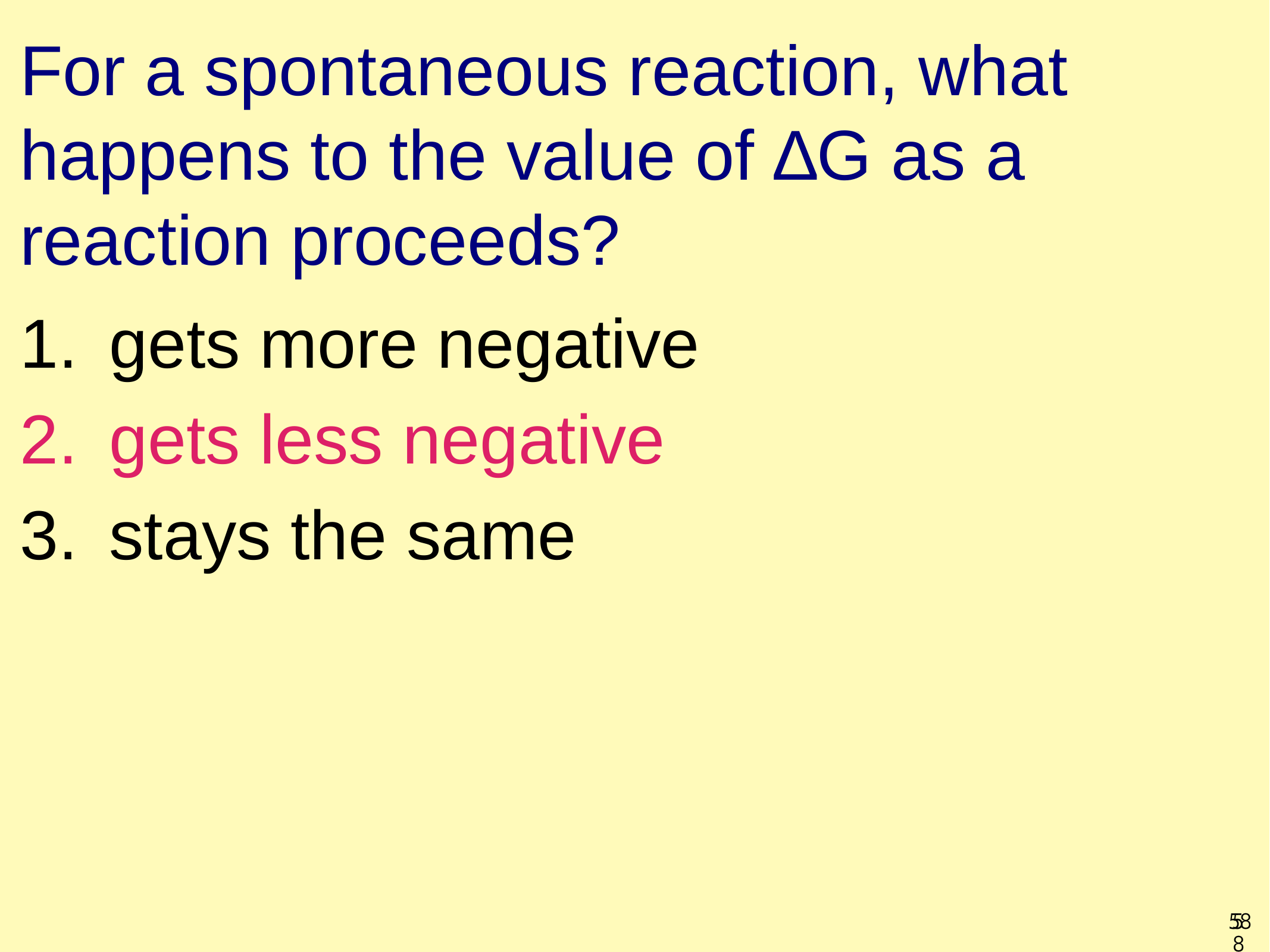

# For a spontaneous reaction, what happens to the value of ∆G as a reaction proceeds?
gets more negative
gets less negative
stays the same
58
58